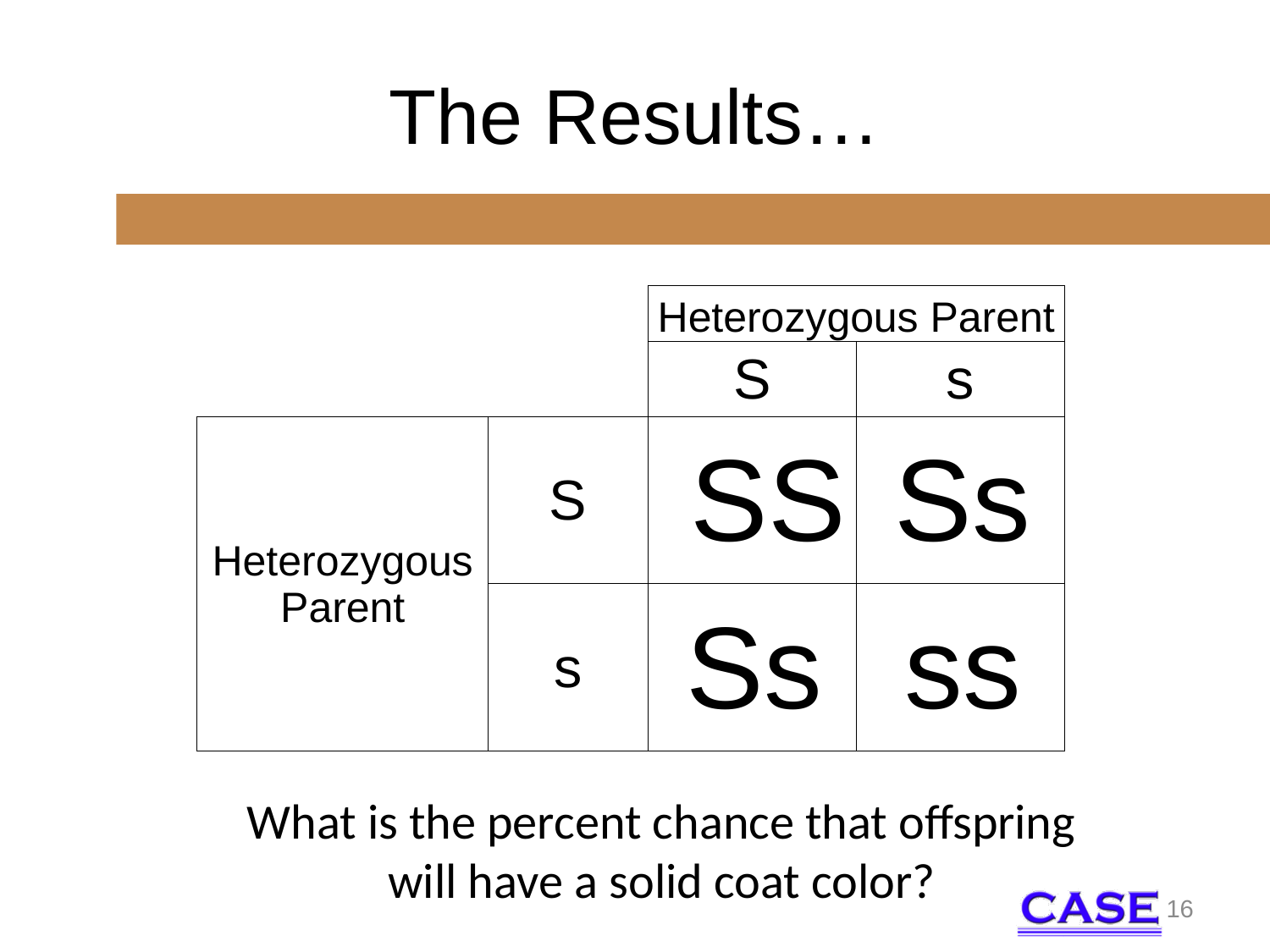

# The Results…
|  |  |  | Heterozygous Parent |  |
| --- | --- | --- | --- | --- |
|  |  |  | S | s |
| Heterozygous Parent |  | S | SS | Ss |
|  |  | s | Ss | ss |
What is the percent chance that offspring will have a solid coat color?
16